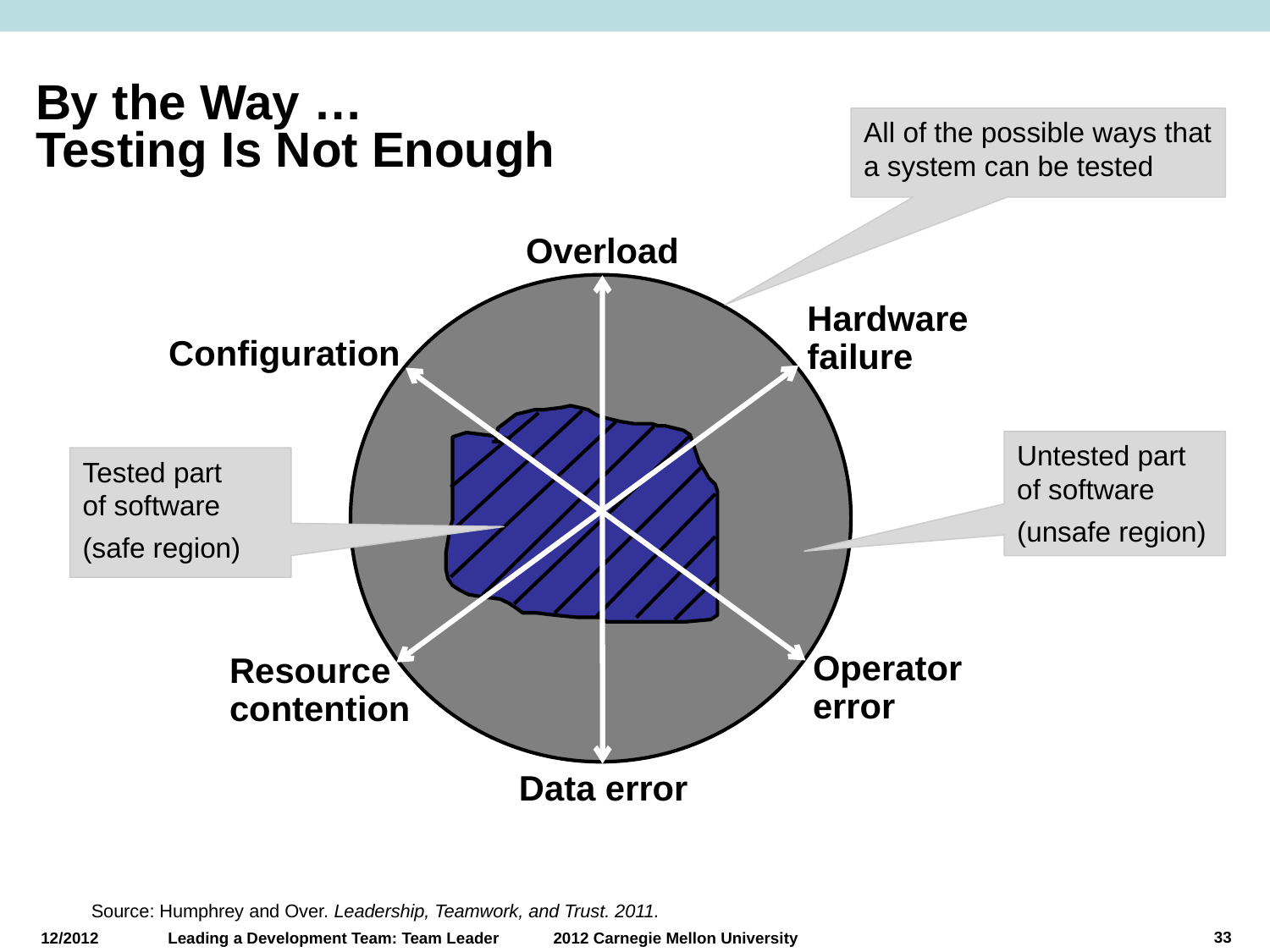

# By the Way … Testing Is Not Enough
All of the possible ways that a system can be tested
Overload

Hardware
failure
Configuration

Untested part
of software
(unsafe region)

Tested part
of software
(safe region)

Operator
error
Resource
contention
Data error
Source: Humphrey and Over. Leadership, Teamwork, and Trust. 2011.